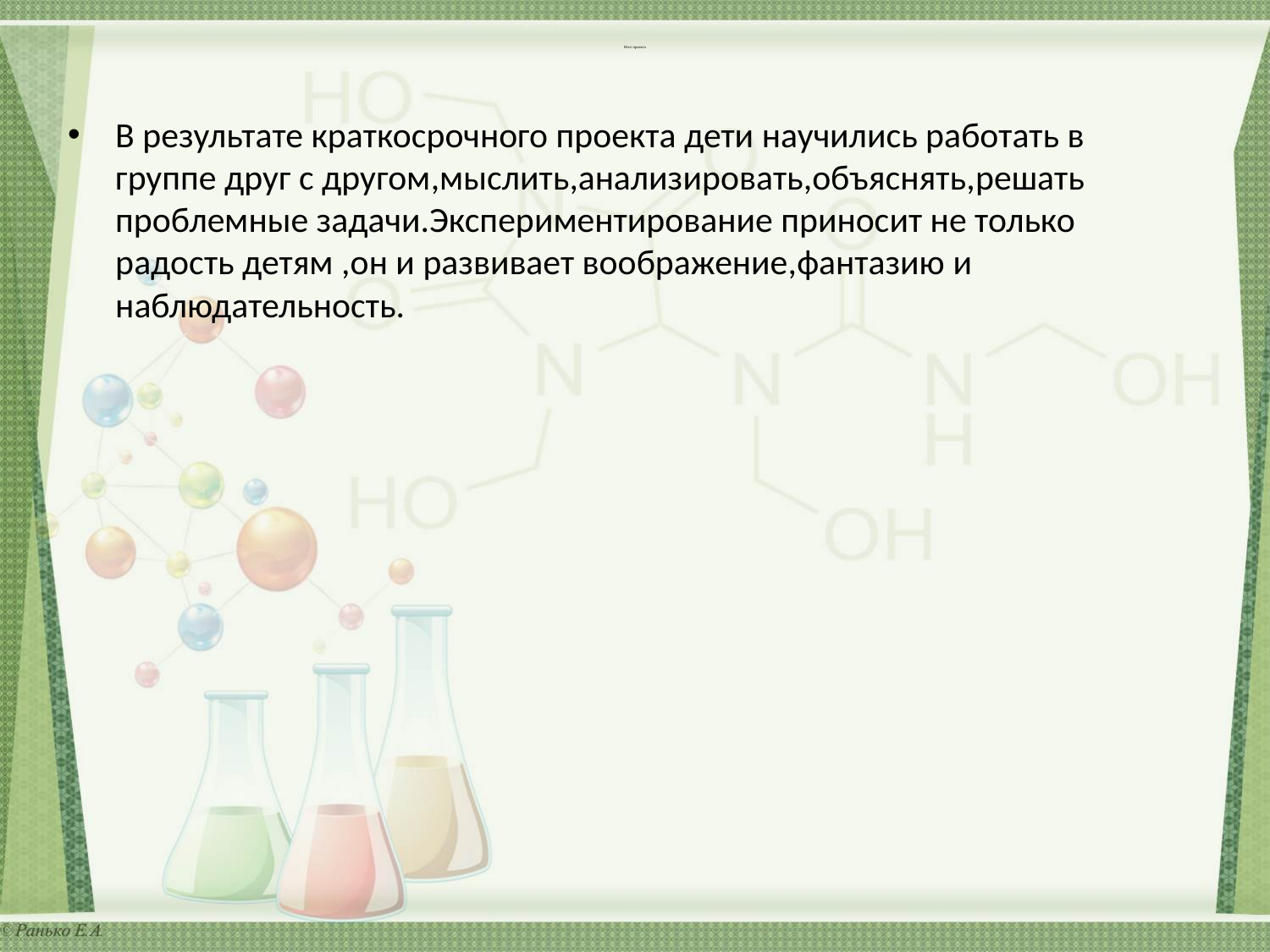

# Итог проекта
В результате краткосрочного проекта дети научились работать в группе друг с другом,мыслить,анализировать,объяснять,решать проблемные задачи.Экспериментирование приносит не только радость детям ,он и развивает воображение,фантазию и наблюдательность.